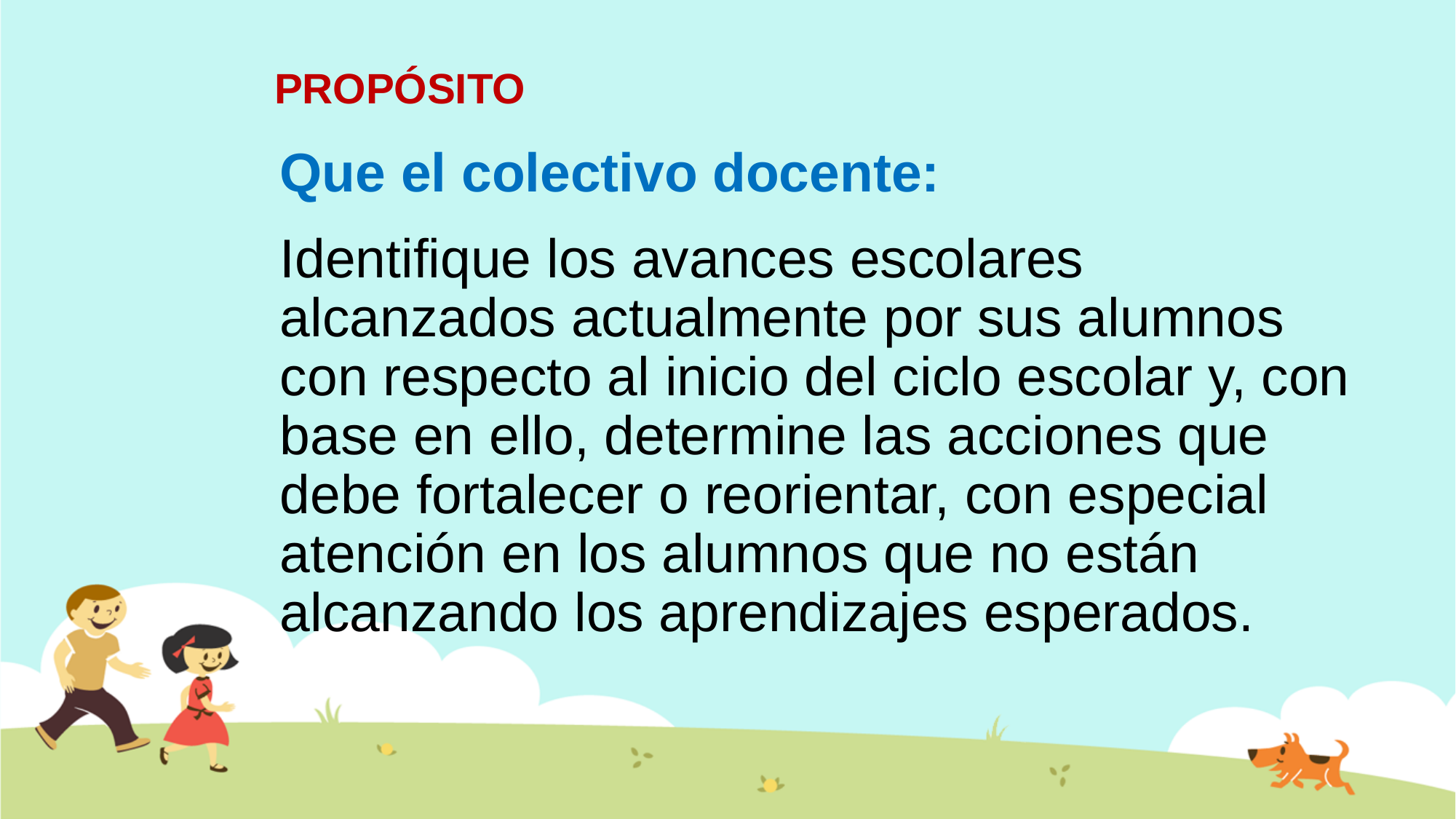

# PROPÓSITO
Que el colectivo docente:
Identifique los avances escolares alcanzados actualmente por sus alumnos con respecto al inicio del ciclo escolar y, con base en ello, determine las acciones que debe fortalecer o reorientar, con especial atención en los alumnos que no están alcanzando los aprendizajes esperados.